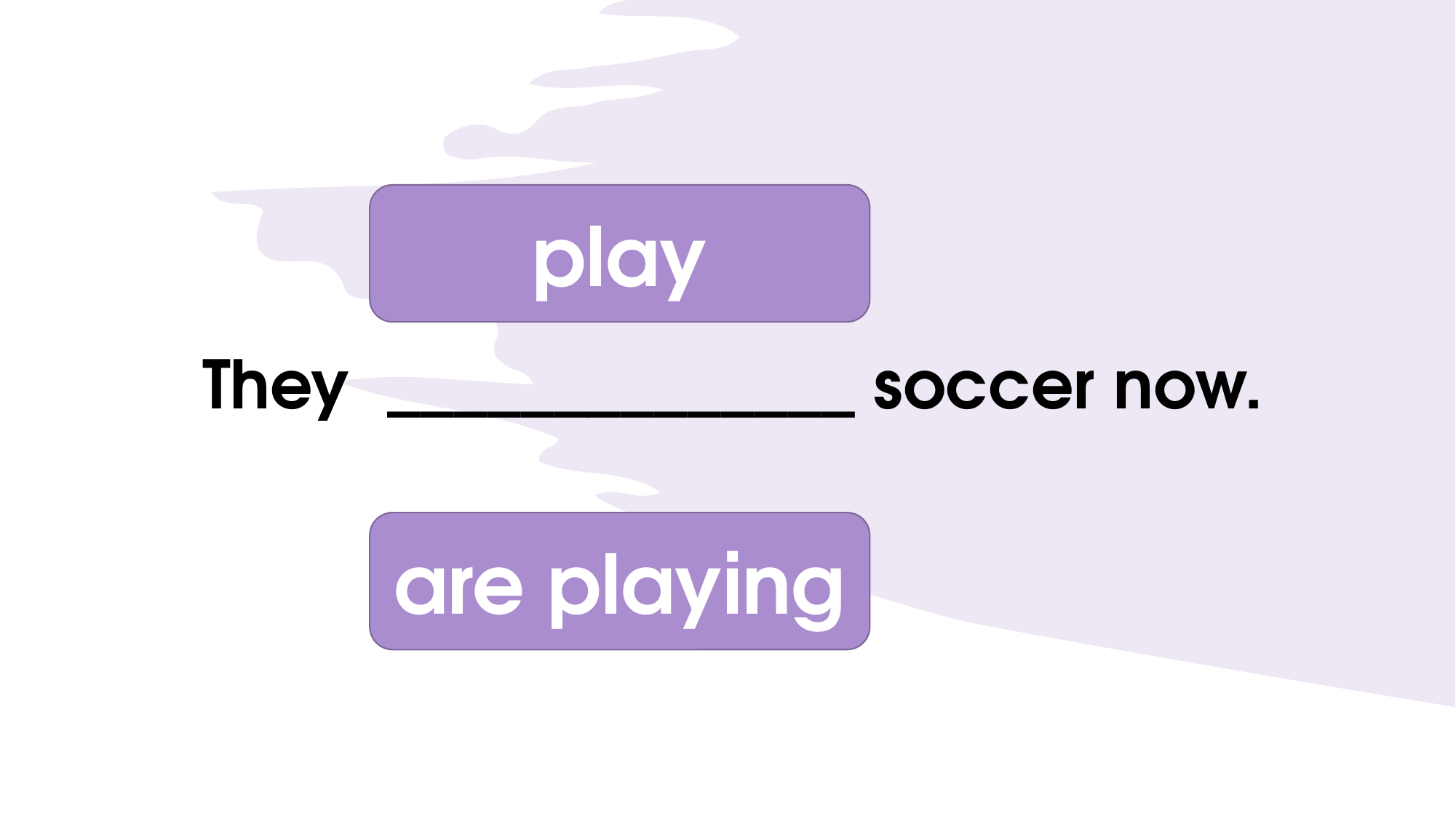

play
They  ______________ soccer now.
are playing